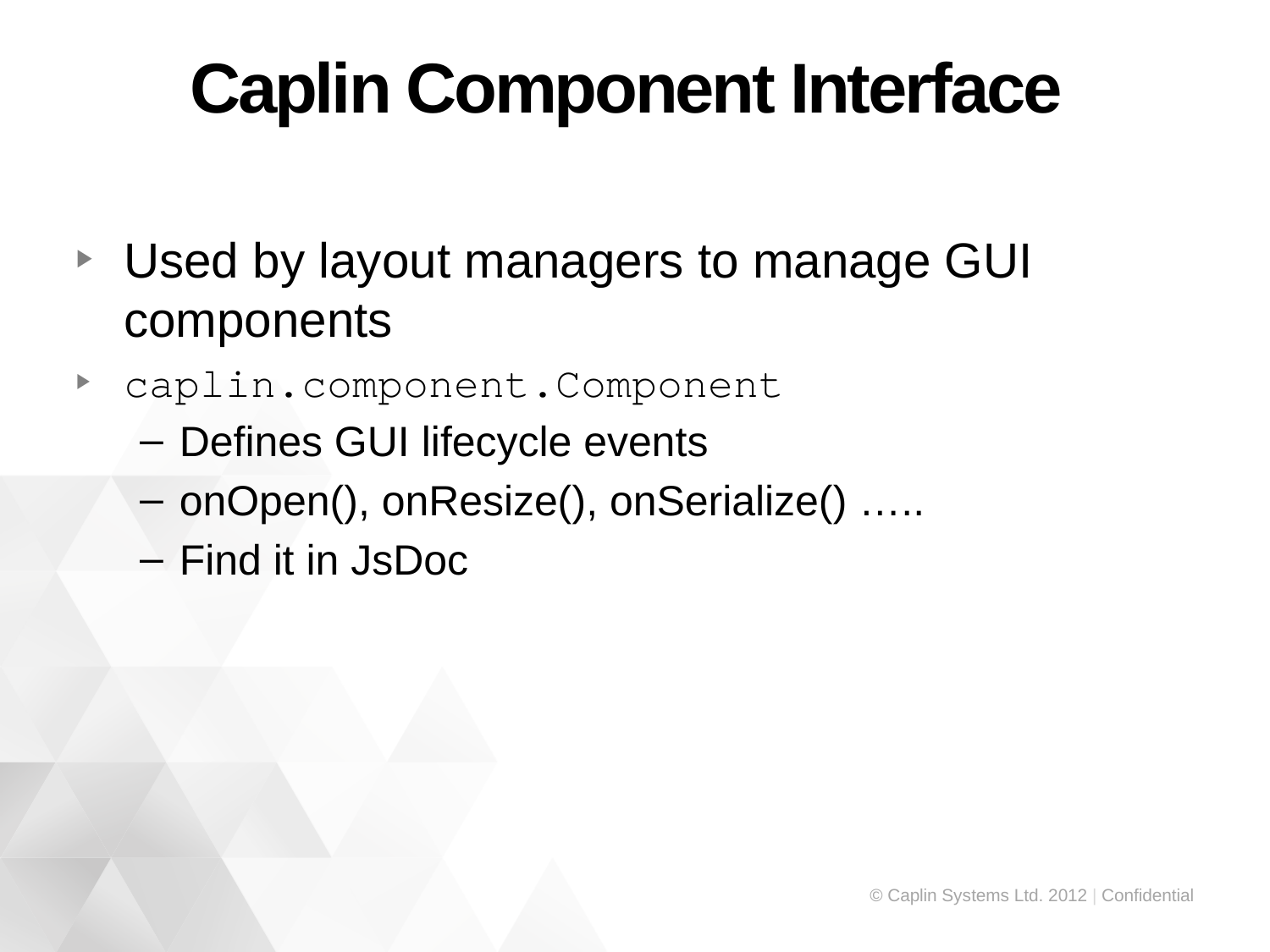

# Caplin Component Interface
Used by layout managers to manage GUI components
caplin.component.Component
Defines GUI lifecycle events
onOpen(), onResize(), onSerialize() …..
Find it in JsDoc